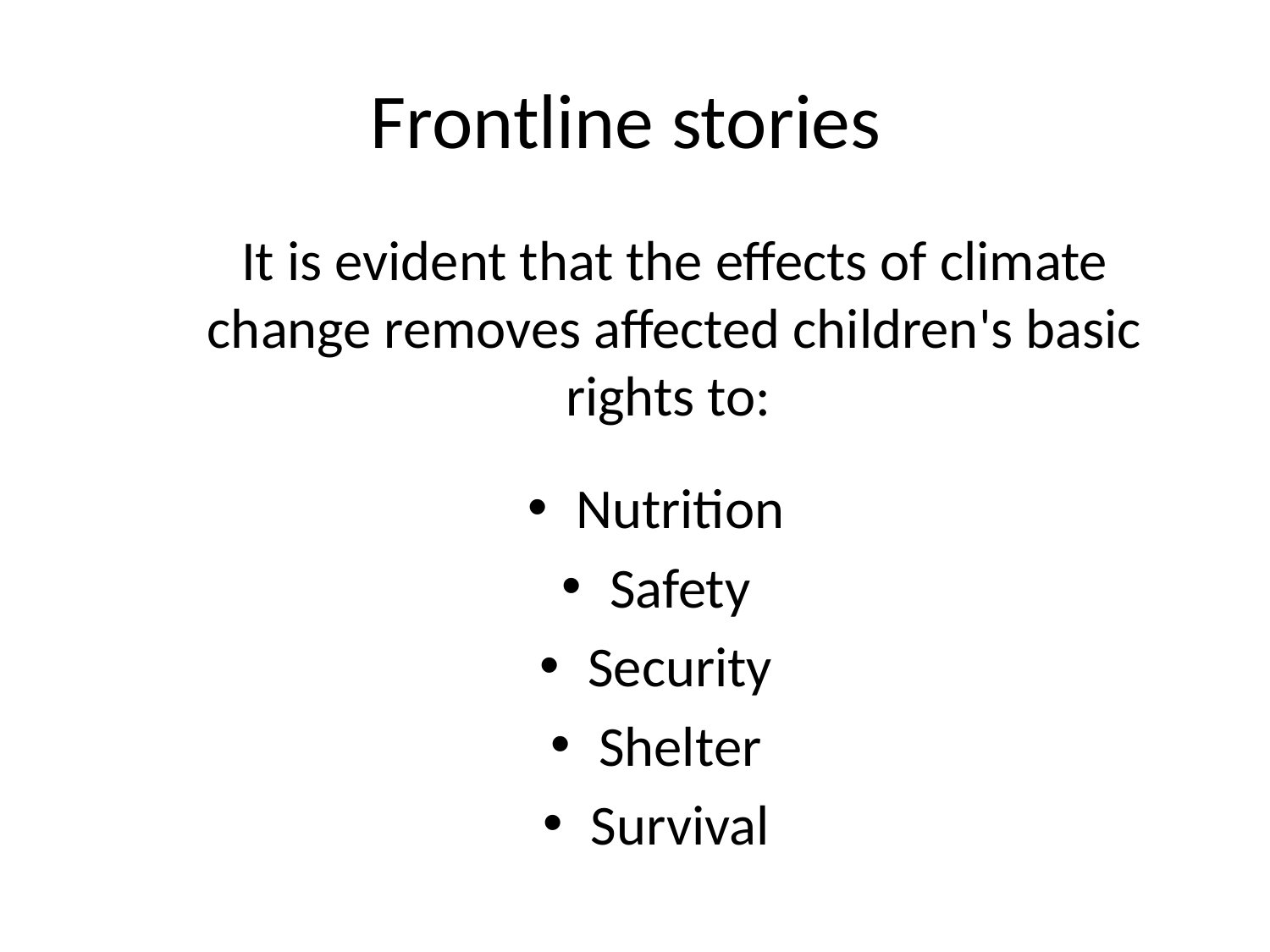

# Frontline stories
It is evident that the effects of climate change removes affected children's basic rights to:
Nutrition
Safety
Security
Shelter
Survival